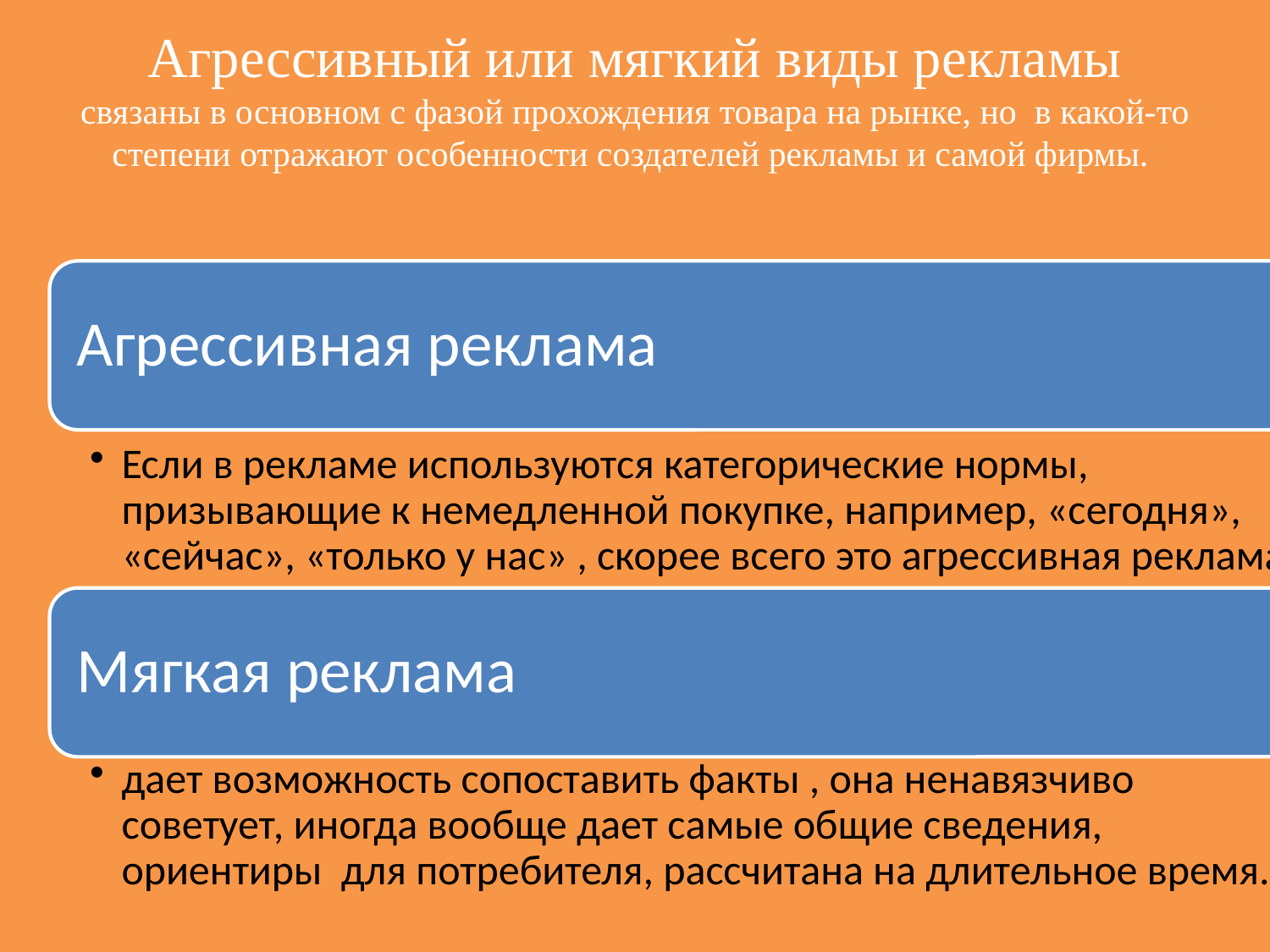

# Агрессивный или мягкий виды рекламы связаны в основном с фазой прохождения товара на рынке, но  в какой-то степени отражают особенности создателей рекламы и самой фирмы.
Агрессивная реклама
Если в рекламе используются категорические нормы, призывающие к немедленной покупке, например, «сегодня», «сейчас», «только у нас» , скорее всего это агрессивная реклама
Мягкая реклама
дает возможность сопоставить факты , она ненавязчиво советует, иногда вообще дает самые общие сведения, ориентиры  для потребителя, рассчитана на длительное время.